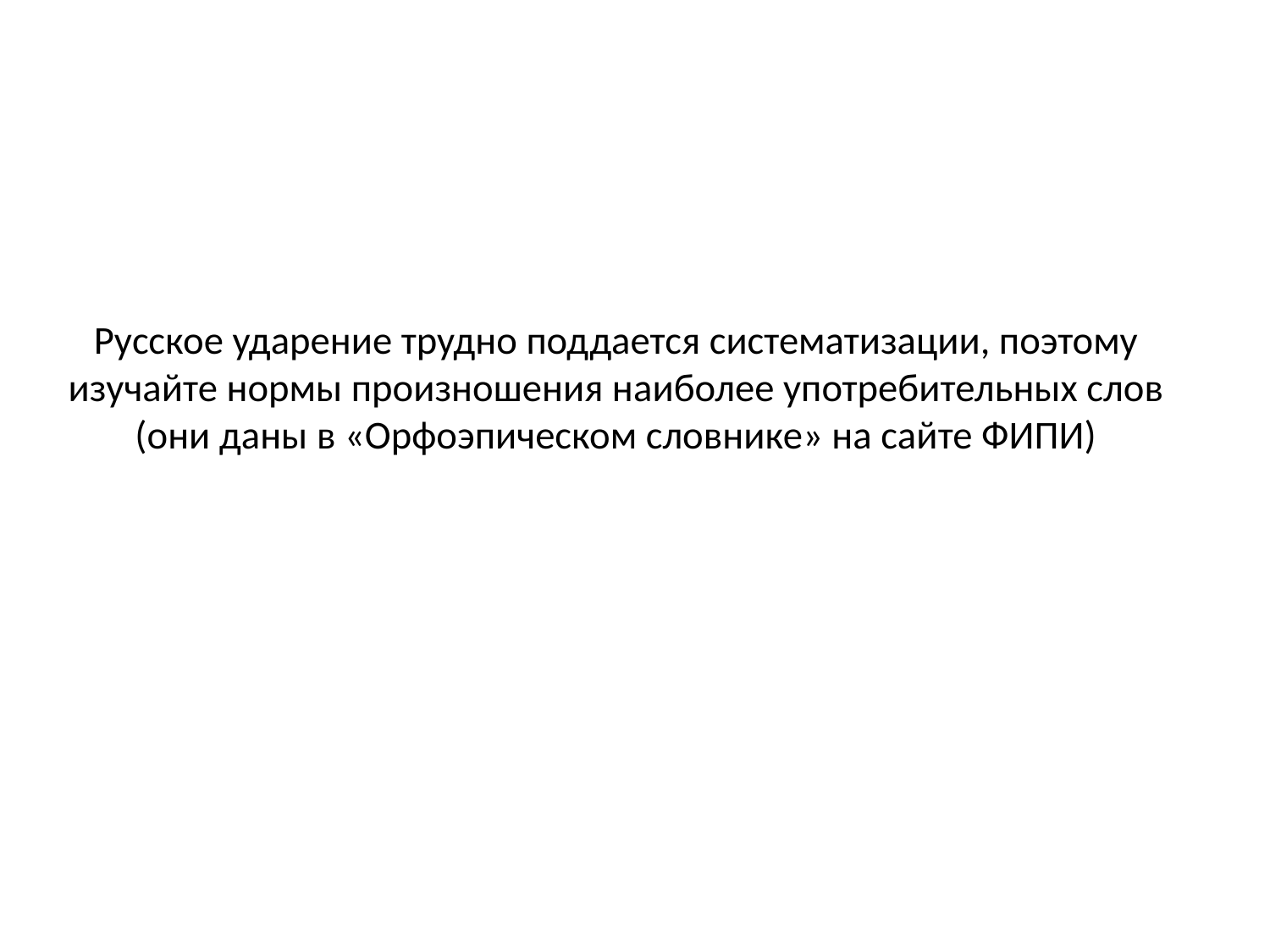

# Русское ударение трудно поддается систематизации, поэтому изучайте нормы произношения наиболее употребительных слов (они даны в «Орфоэпическом словнике» на сайте ФИПИ)